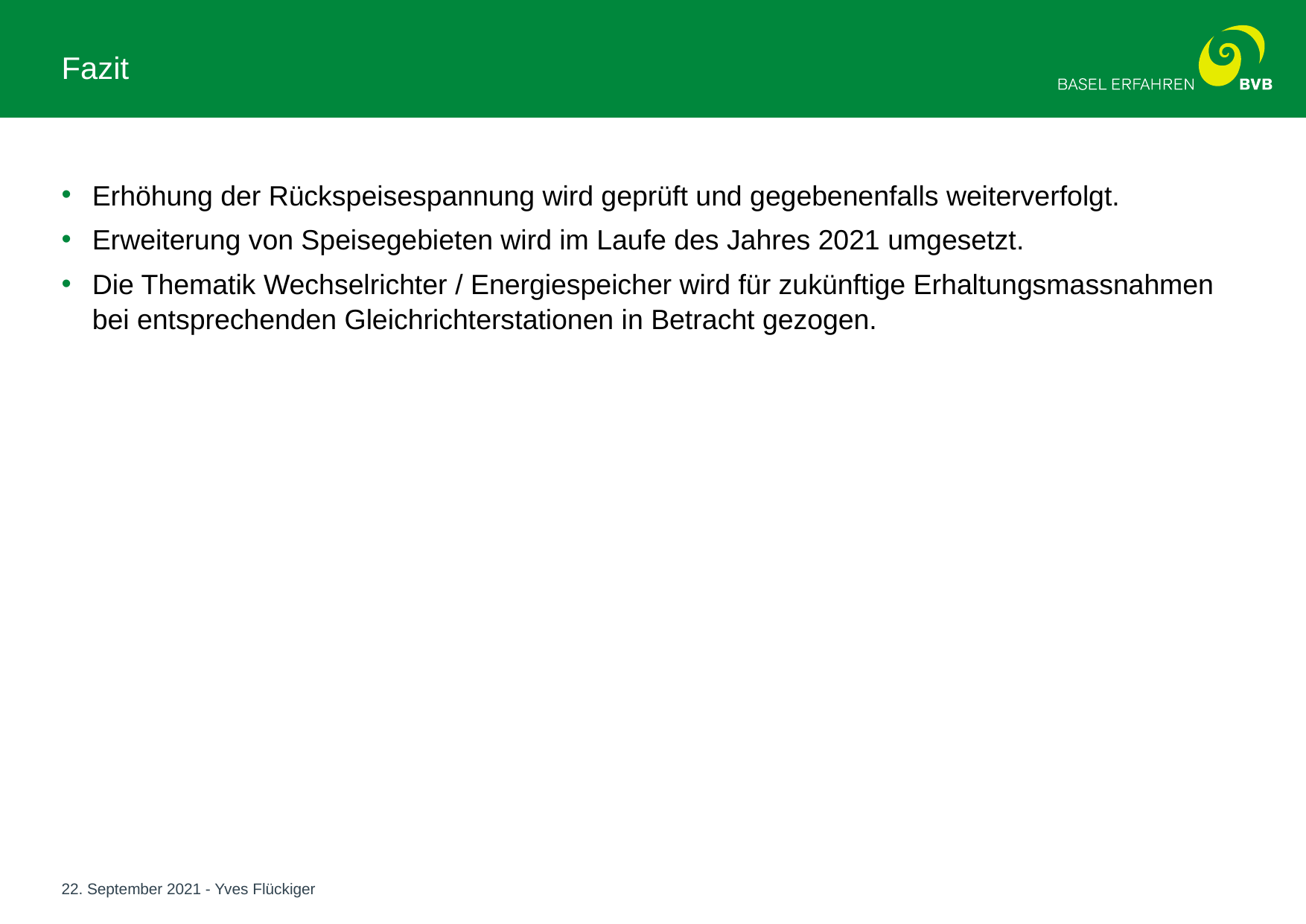

# Fazit
Erhöhung der Rückspeisespannung wird geprüft und gegebenenfalls weiterverfolgt.
Erweiterung von Speisegebieten wird im Laufe des Jahres 2021 umgesetzt.
Die Thematik Wechselrichter / Energiespeicher wird für zukünftige Erhaltungsmassnahmen bei entsprechenden Gleichrichterstationen in Betracht gezogen.
22. September 2021 - Yves Flückiger